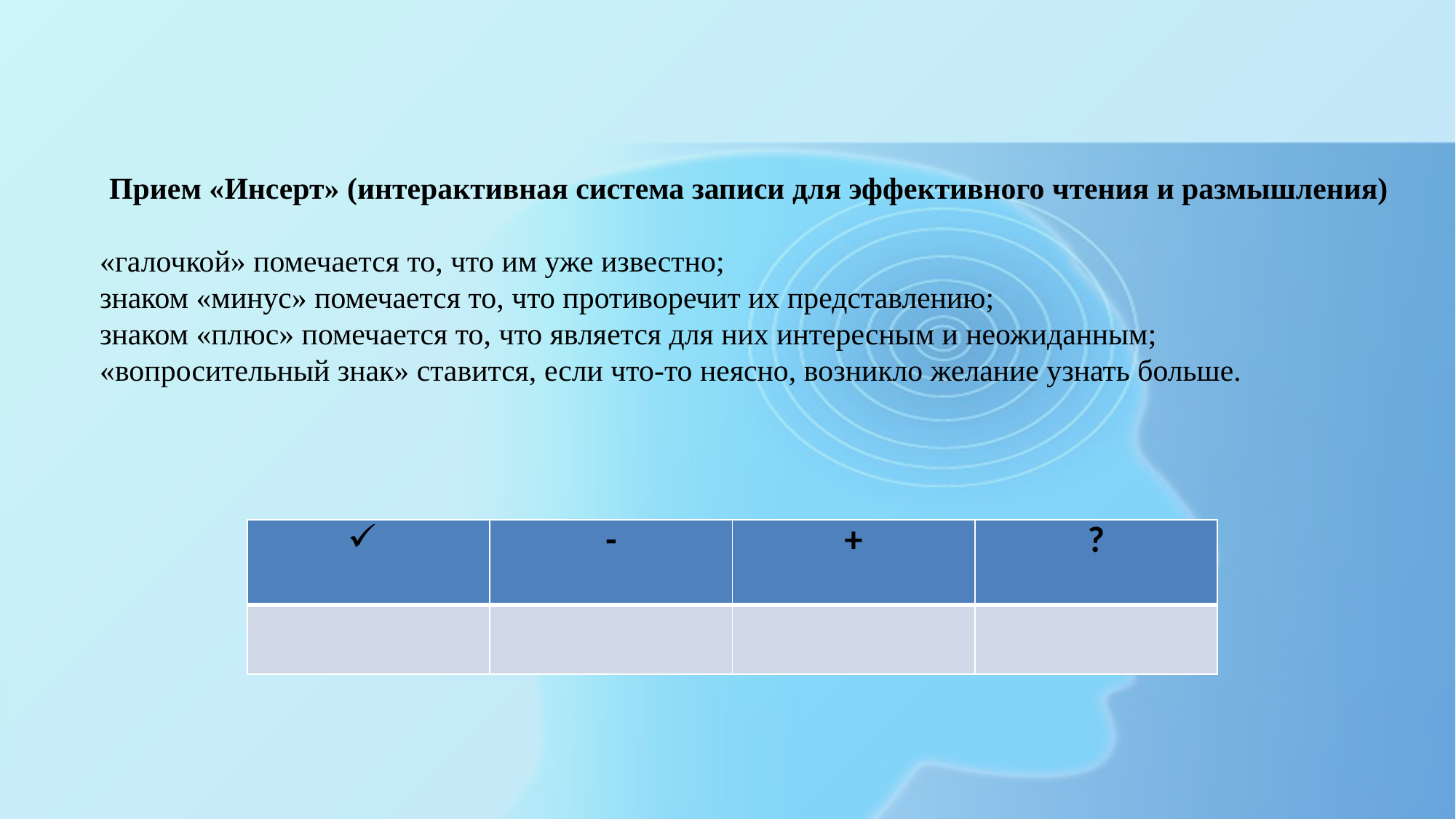

Прием «Инсерт» (интерактивная система записи для эффективного чтения и размышления)

«галочкой» помечается то, что им уже известно;
знаком «минус» помечается то, что противоречит их представлению;
знаком «плюс» помечается то, что является для них интересным и неожиданным;
«вопросительный знак» ставится, если что-то неясно, возникло желание узнать больше.

|  | - | + | ? |
| --- | --- | --- | --- |
|  |  |  |  |